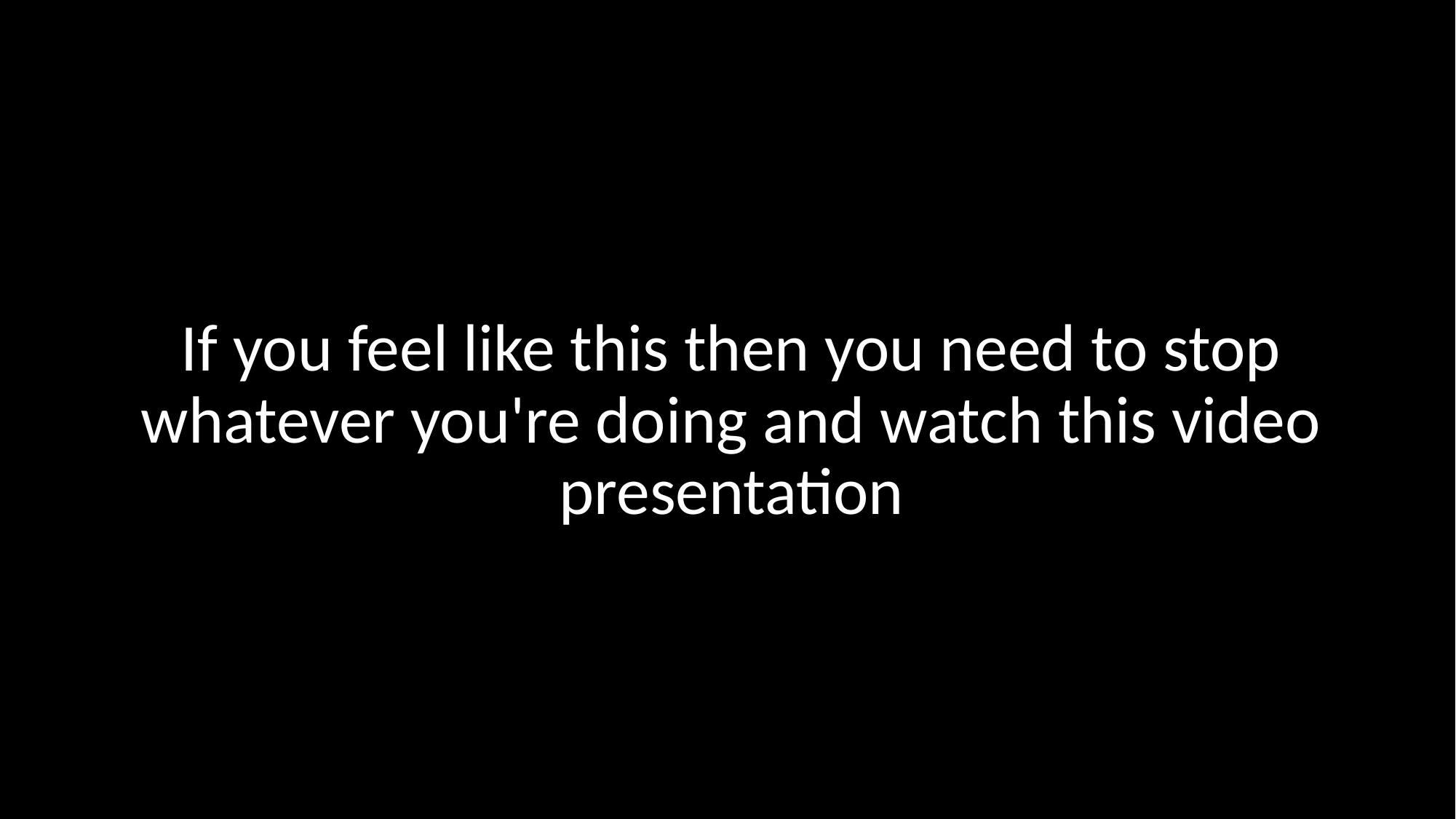

If you feel like this then you need to stop whatever you're doing and watch this video presentation